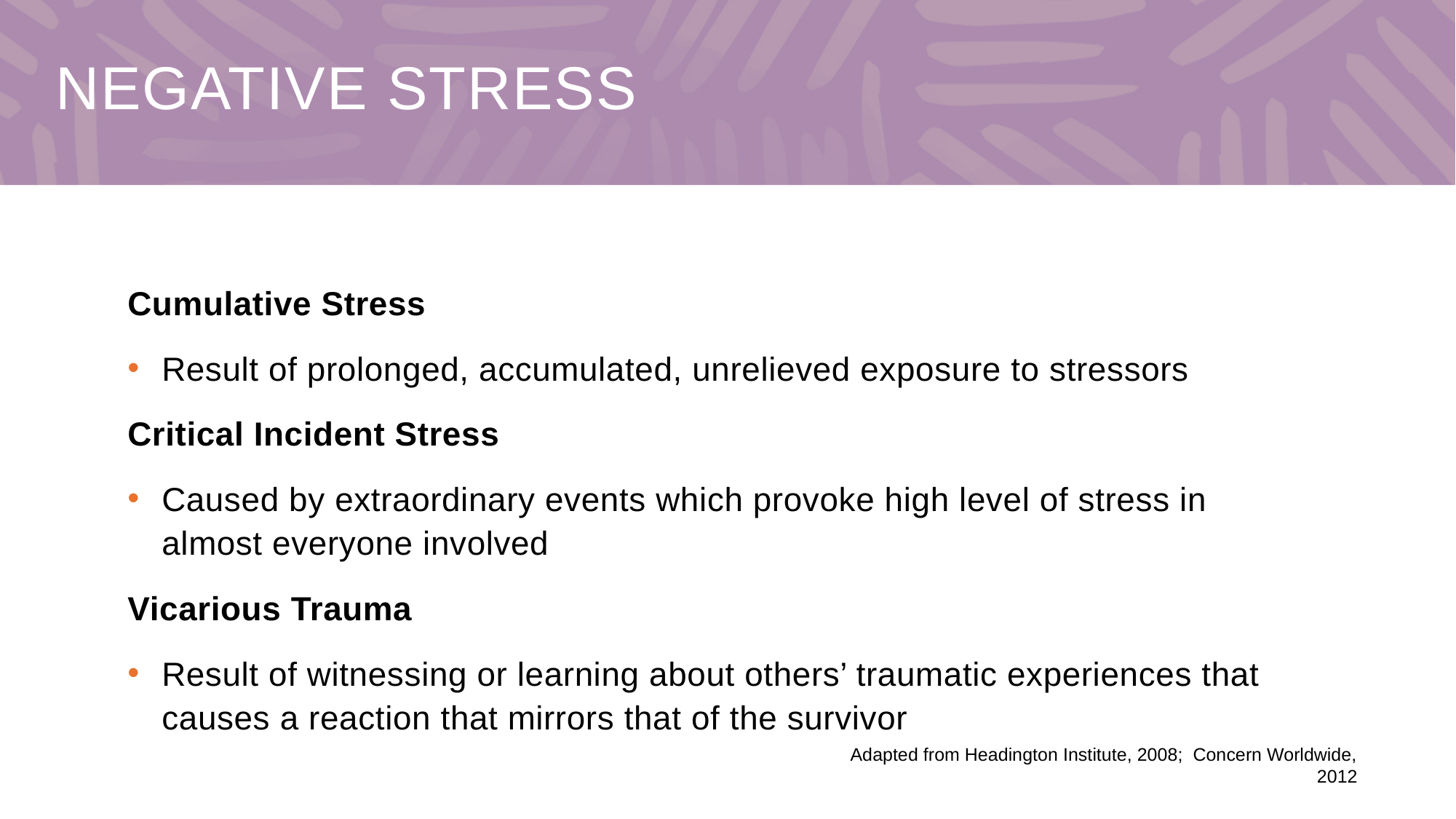

# Negative stress
Cumulative Stress
Result of prolonged, accumulated, unrelieved exposure to stressors
Critical Incident Stress
Caused by extraordinary events which provoke high level of stress in almost everyone involved
Vicarious Trauma
Result of witnessing or learning about others’ traumatic experiences that causes a reaction that mirrors that of the survivor
Adapted from Headington Institute, 2008;  Concern Worldwide, 2012